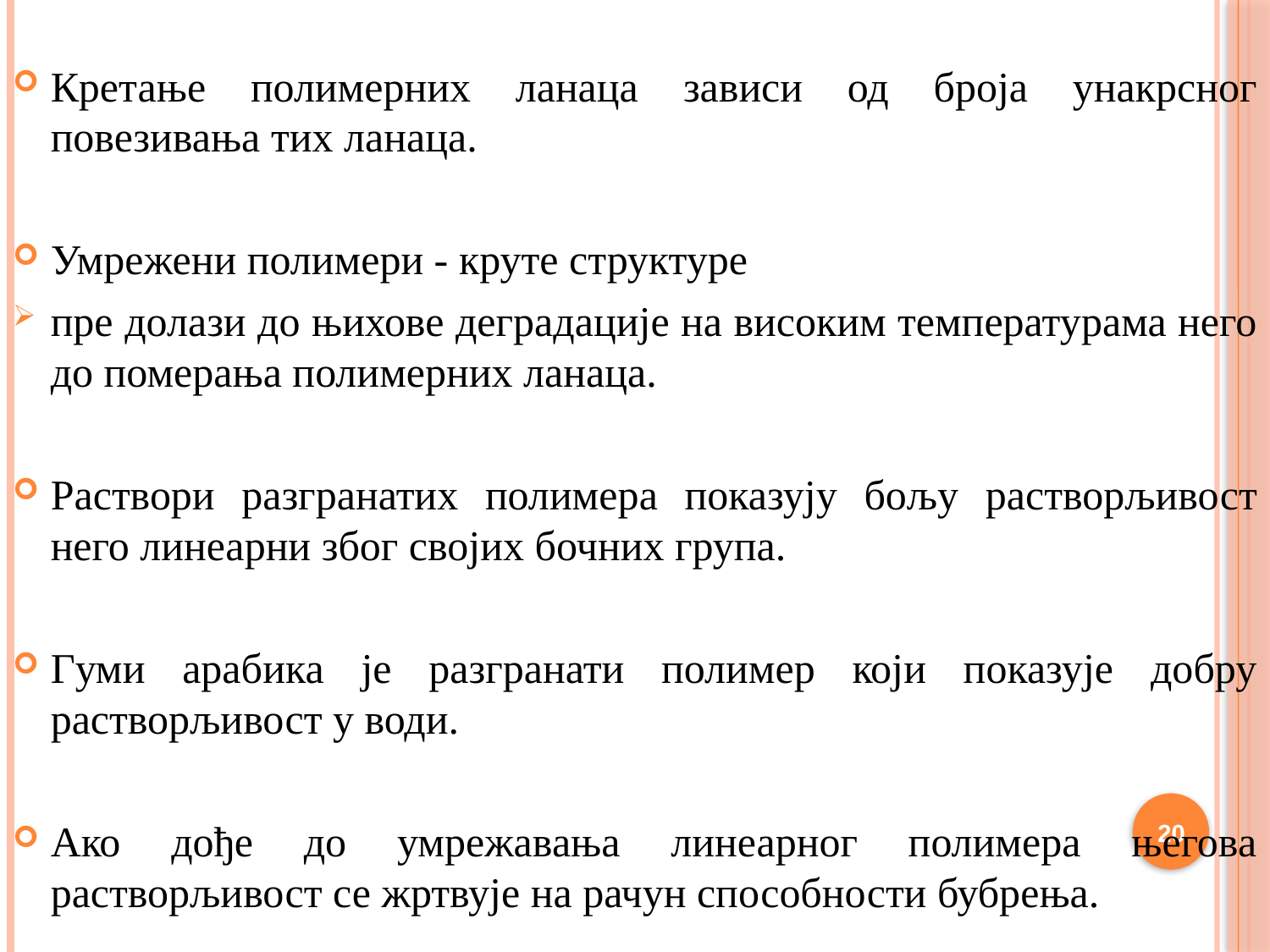

Кретање полимерних ланаца зависи од броја унакрсног повезивања тих ланаца.

Умрежени полимери - круте структуре
пре долази до њихове деградације на високим температурама него до померања полимерних ланаца.

Раствори разгранатих полимера показују бољу растворљивост него линеарни због својих бочних група.

Гуми арабика је разгранати полимер који показује добру растворљивост у води.

Ако дође до умрежавања линеарног полимера његова растворљивост се жртвује на рачун способности бубрења.

20